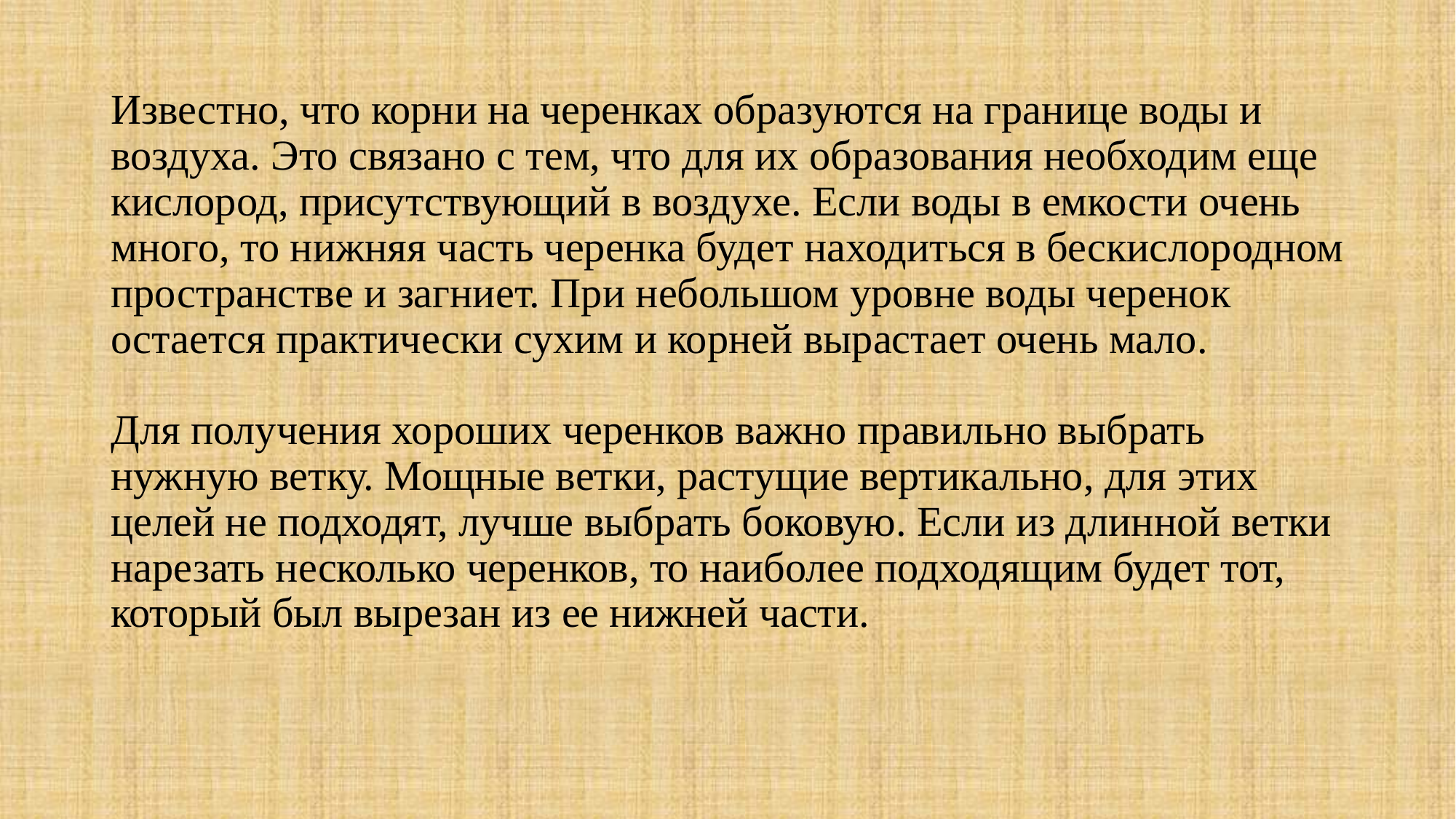

# Известно, что корни на черенках образуются на границе воды и воздуха. Это связано с тем, что для их образования необходим еще кислород, присутствующий в воздухе. Если воды в емкости очень много, то нижняя часть черенка будет находиться в бескислородном пространстве и загниет. При небольшом уровне воды черенок остается практически сухим и корней вырастает очень мало. Для получения хороших черенков важно правильно выбрать нужную ветку. Мощные ветки, растущие вертикально, для этих целей не подходят, лучше выбрать боковую. Если из длинной ветки нарезать несколько черенков, то наиболее подходящим будет тот, который был вырезан из ее нижней части.